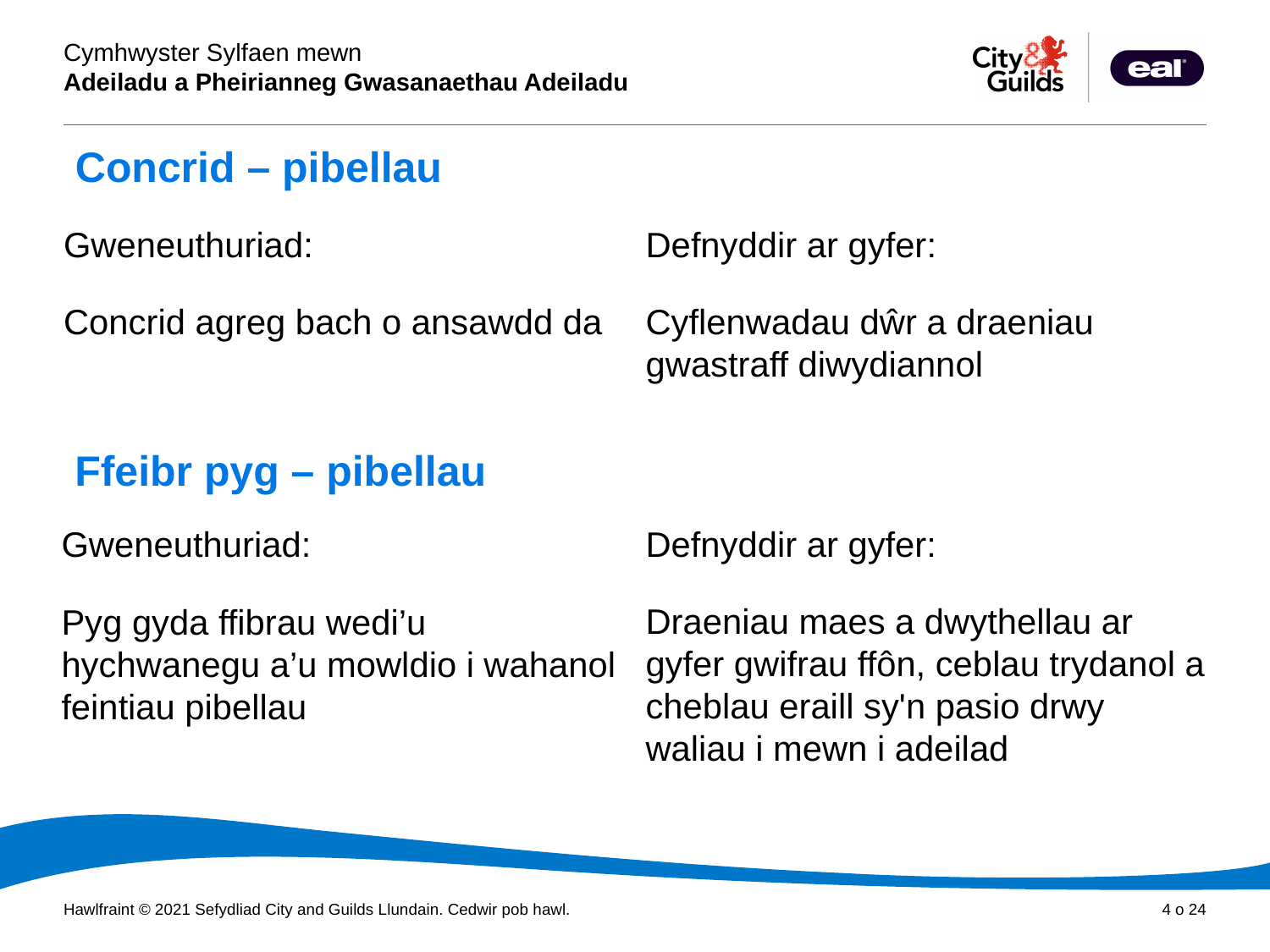

# Concrid – pibellau
Gweneuthuriad:
Concrid agreg bach o ansawdd da
Defnyddir ar gyfer:
Cyflenwadau dŵr a draeniau gwastraff diwydiannol
Ffeibr pyg – pibellau
Defnyddir ar gyfer:
Draeniau maes a dwythellau ar gyfer gwifrau ffôn, ceblau trydanol a cheblau eraill sy'n pasio drwy waliau i mewn i adeilad
Gweneuthuriad:
Pyg gyda ffibrau wedi’u hychwanegu a’u mowldio i wahanol feintiau pibellau